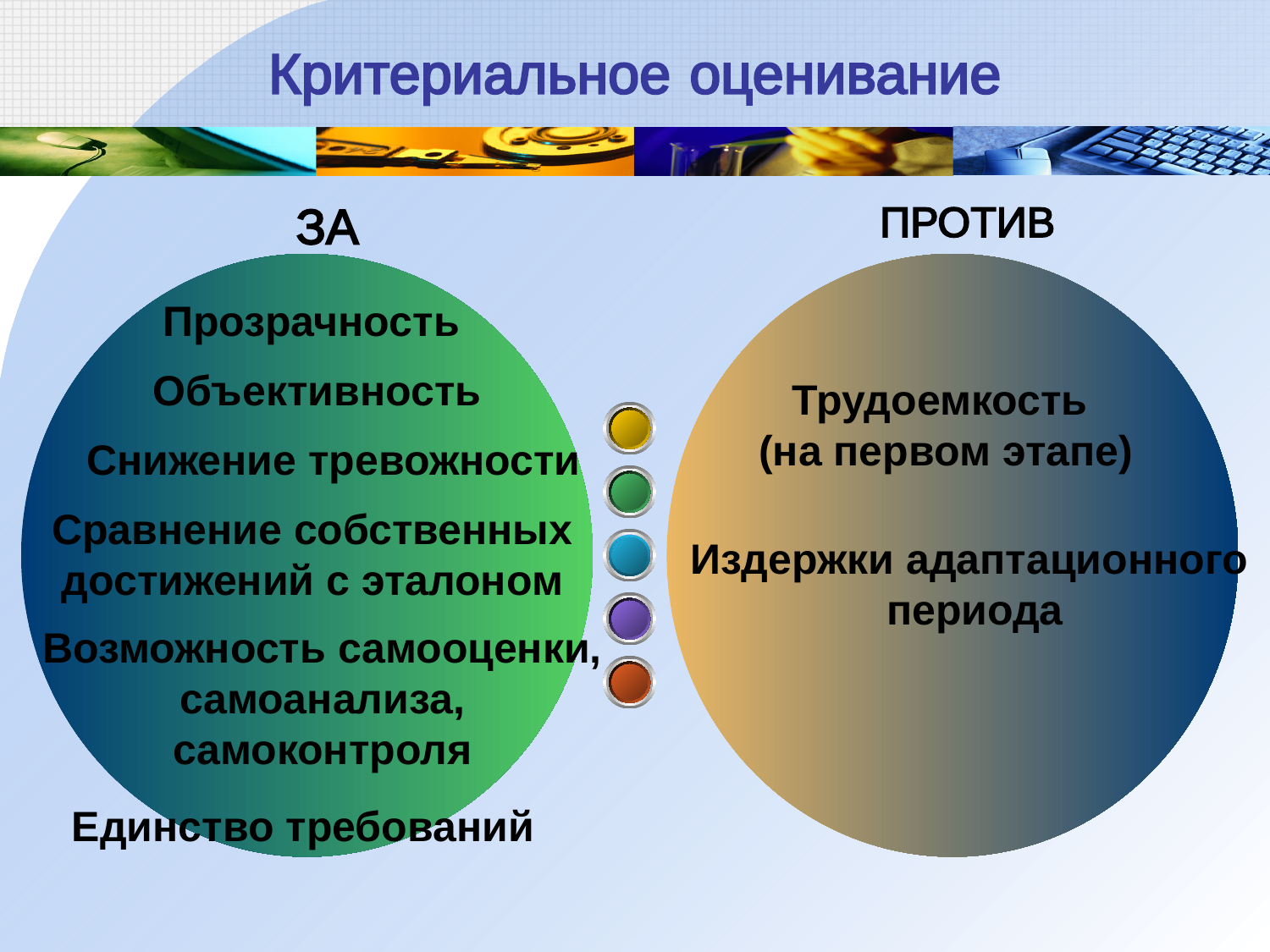

# Критериальное оценивание
ЗА
ПРОТИВ

Прозрачность
Объективность
Трудоемкость
(на первом этапе)

 Снижение тревожности

Сравнение собственных достижений с эталоном
Издержки адаптационного
 периода

Возможность самооценки, самоанализа, самоконтроля

Единство требований